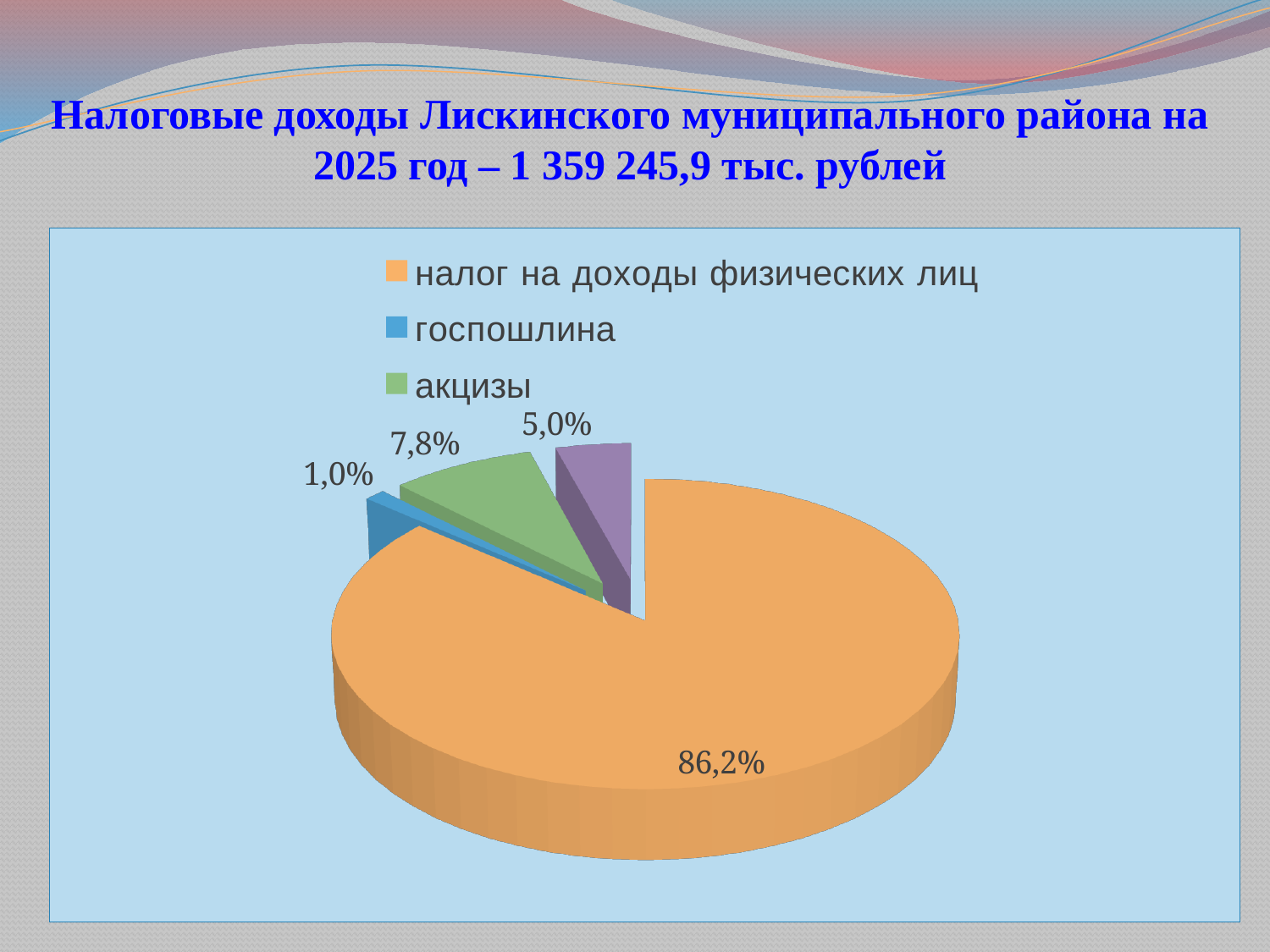

# Налоговые доходы Лискинского муниципального района на 2025 год – 1 359 245,9 тыс. рублей

[unsupported chart]